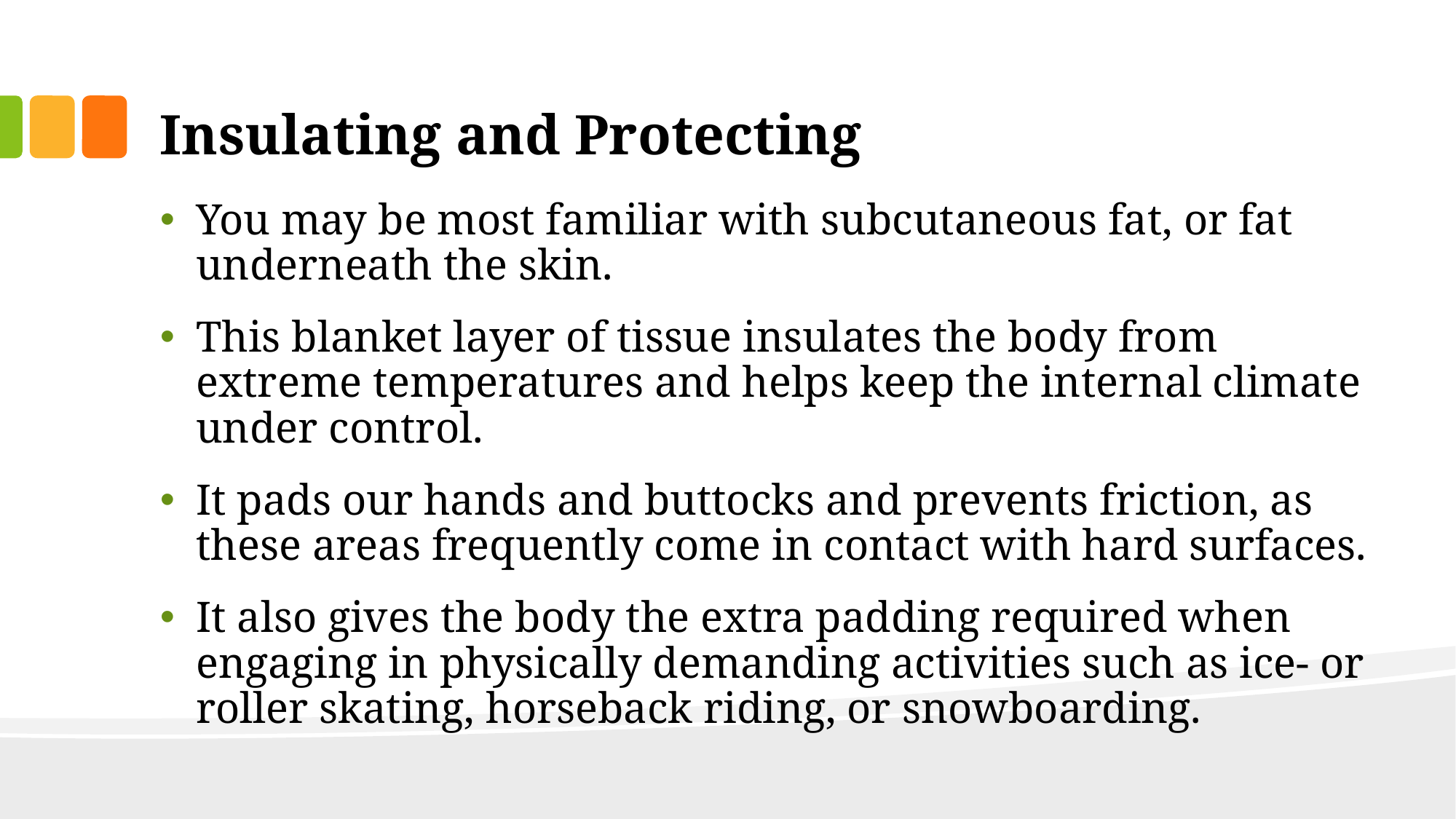

# Insulating and Protecting
You may be most familiar with subcutaneous fat, or fat underneath the skin.
This blanket layer of tissue insulates the body from extreme temperatures and helps keep the internal climate under control.
It pads our hands and buttocks and prevents friction, as these areas frequently come in contact with hard surfaces.
It also gives the body the extra padding required when engaging in physically demanding activities such as ice- or roller skating, horseback riding, or snowboarding.